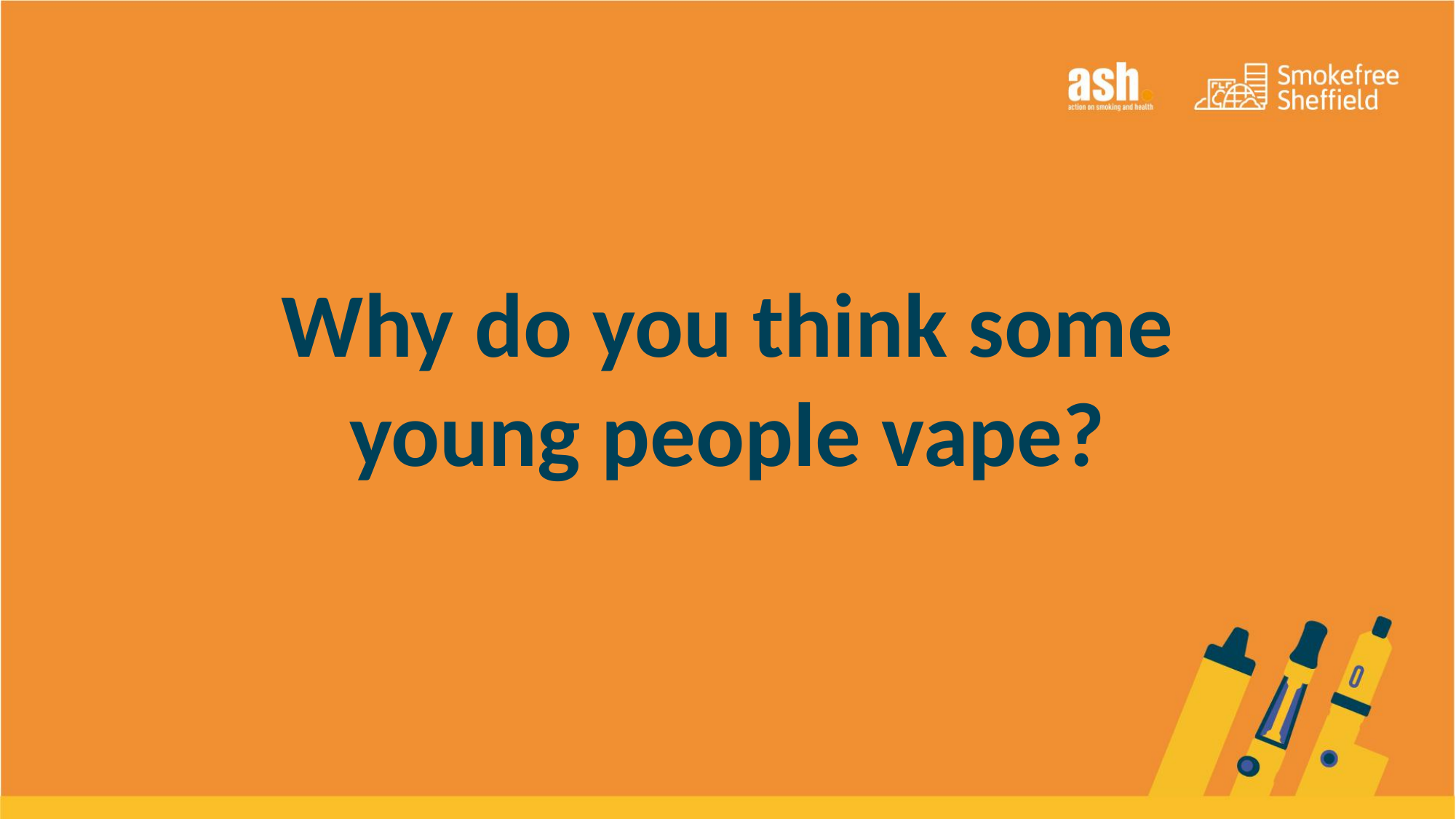

Why do you think some young people vape?